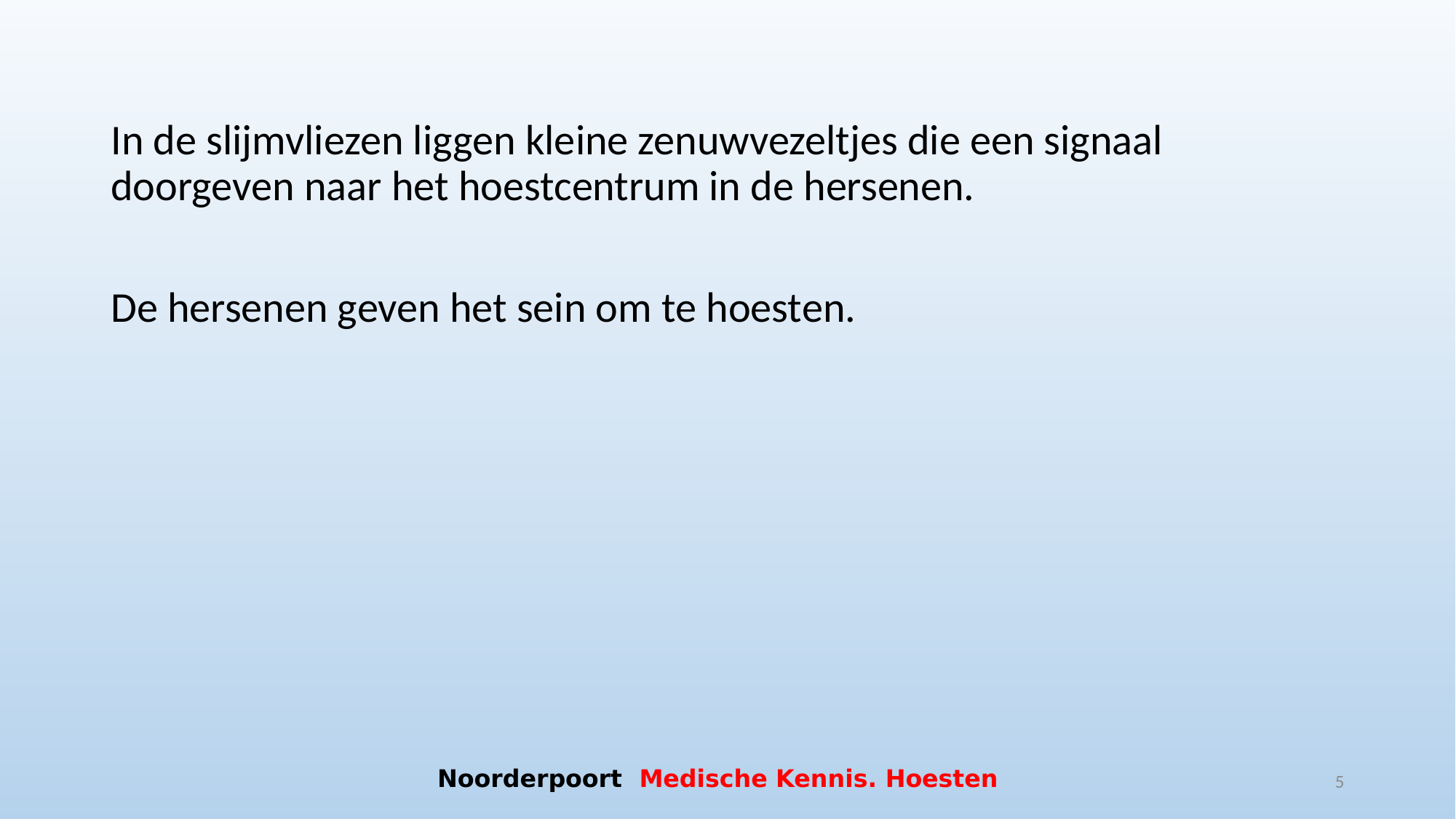

#
In de slijmvliezen liggen kleine zenuwvezeltjes die een signaal doorgeven naar het hoestcentrum in de hersenen.

De hersenen geven het sein om te hoesten.
Noorderpoort  Medische Kennis. Hoesten
5